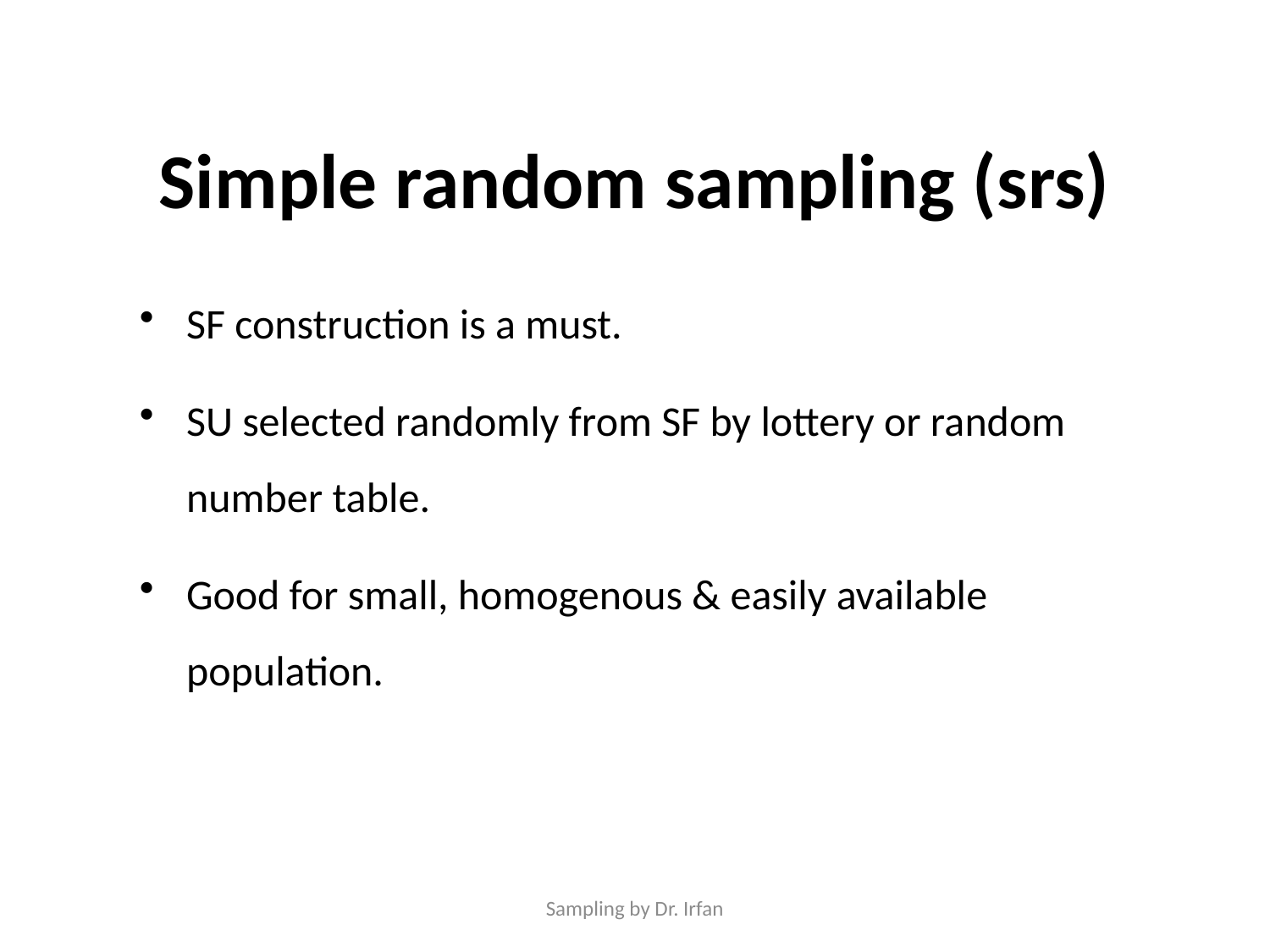

Simple random sampling (srs)
SF construction is a must.
SU selected randomly from SF by lottery or random number table.
Good for small, homogenous & easily available population.
Sampling by Dr. Irfan